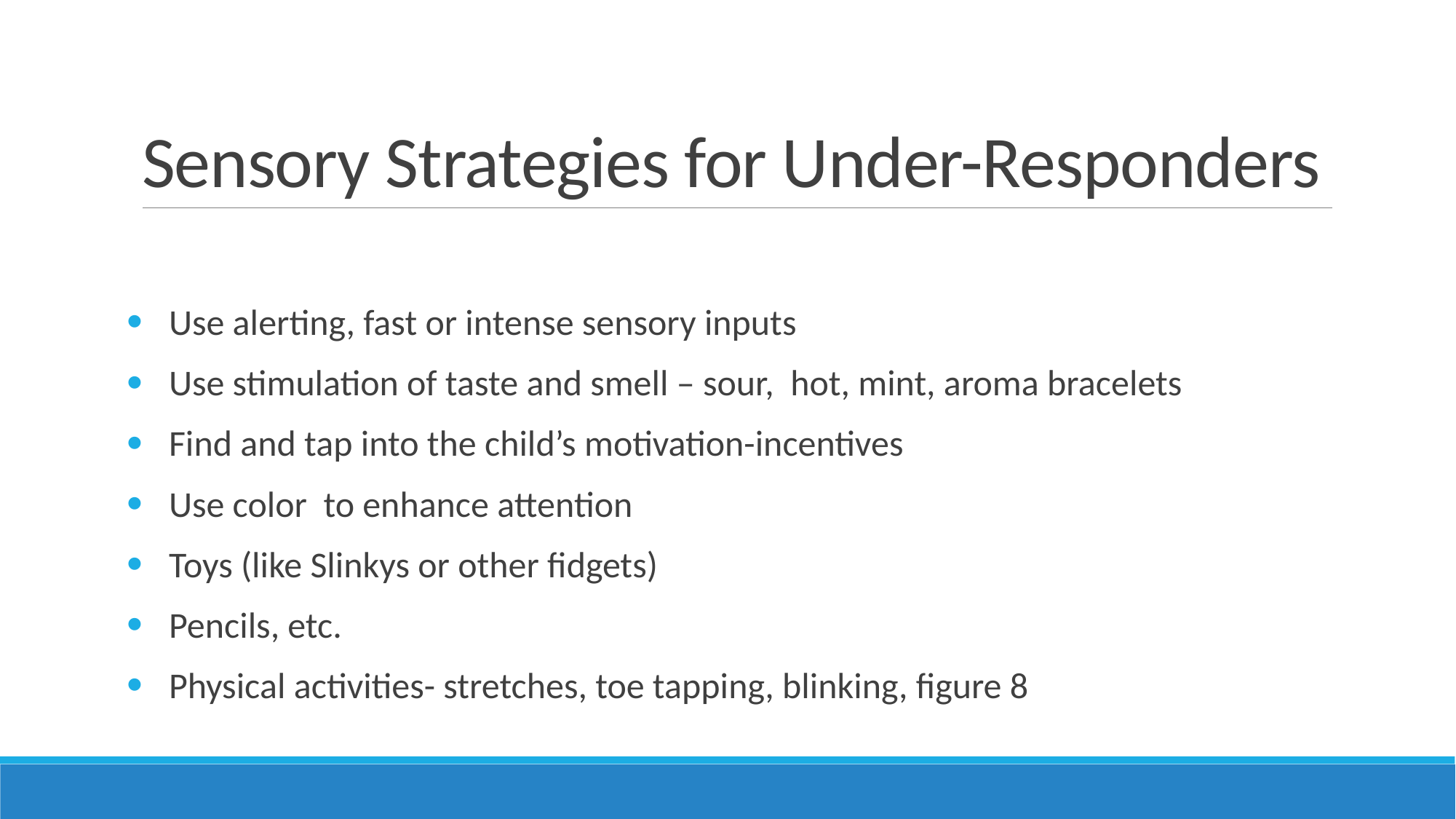

# Sensory Strategies for Under-Responders
Use alerting, fast or intense sensory inputs
Use stimulation of taste and smell – sour,  hot, mint, aroma bracelets
Find and tap into the child’s motivation-incentives
Use color  to enhance attention
Toys (like Slinkys or other fidgets)
Pencils, etc.
Physical activities- stretches, toe tapping, blinking, figure 8